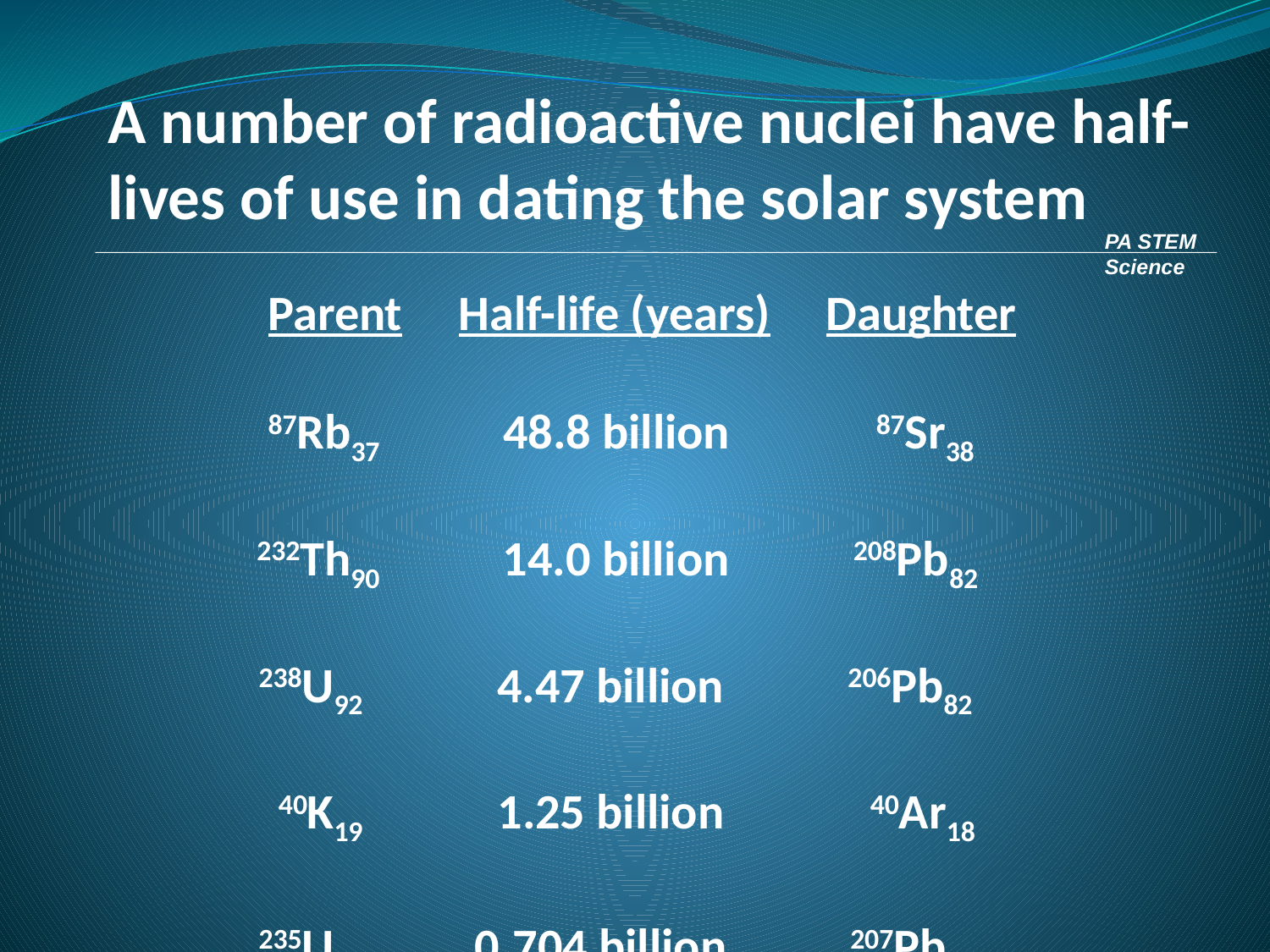

A number of radioactive nuclei have half-lives of use in dating the solar system
PA STEM
Science

  Parent     Half-life (years)     Daughter

  87Rb37           48.8 billion             87Sr38

 232Th90           14.0 billion           208Pb82

  238U92            4.47 billion           206Pb82

     40K19            1.25 billion             40Ar18

  235U92          0.704 billion           207Pb82